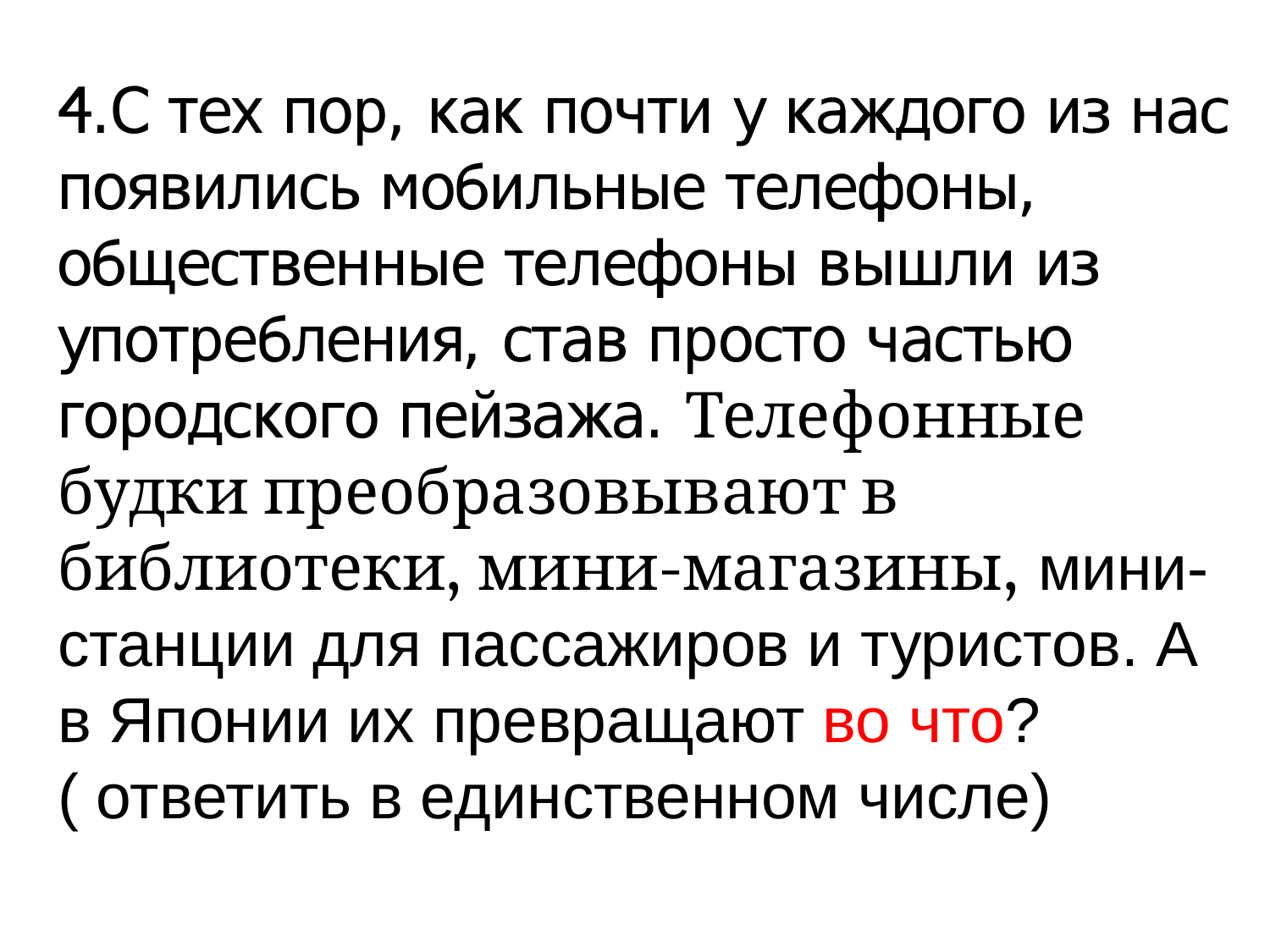

4.С тех пор, как почти у каждого из нас появились мобильные телефоны, общественные телефоны вышли из употребления, став просто частью городского пейзажа. Телефонные будки преобразовывают в библиотеки, мини-магазины, мини-станции для пассажиров и туристов. А в Японии их превращают во что? ( ответить в единственном числе)